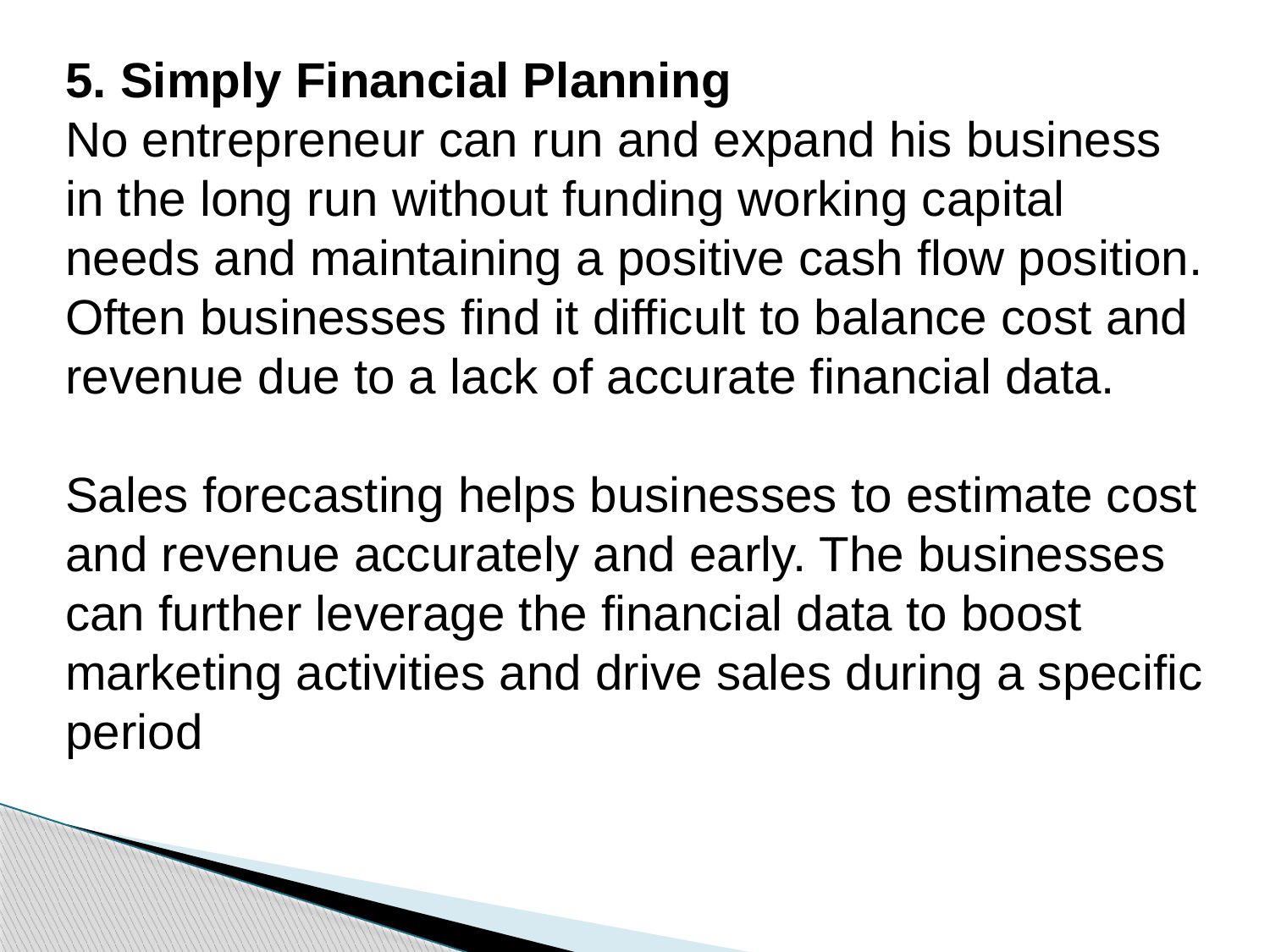

5. Simply Financial Planning
No entrepreneur can run and expand his business in the long run without funding working capital needs and maintaining a positive cash flow position. Often businesses find it difficult to balance cost and revenue due to a lack of accurate financial data.

Sales forecasting helps businesses to estimate cost and revenue accurately and early. The businesses can further leverage the financial data to boost marketing activities and drive sales during a specific period